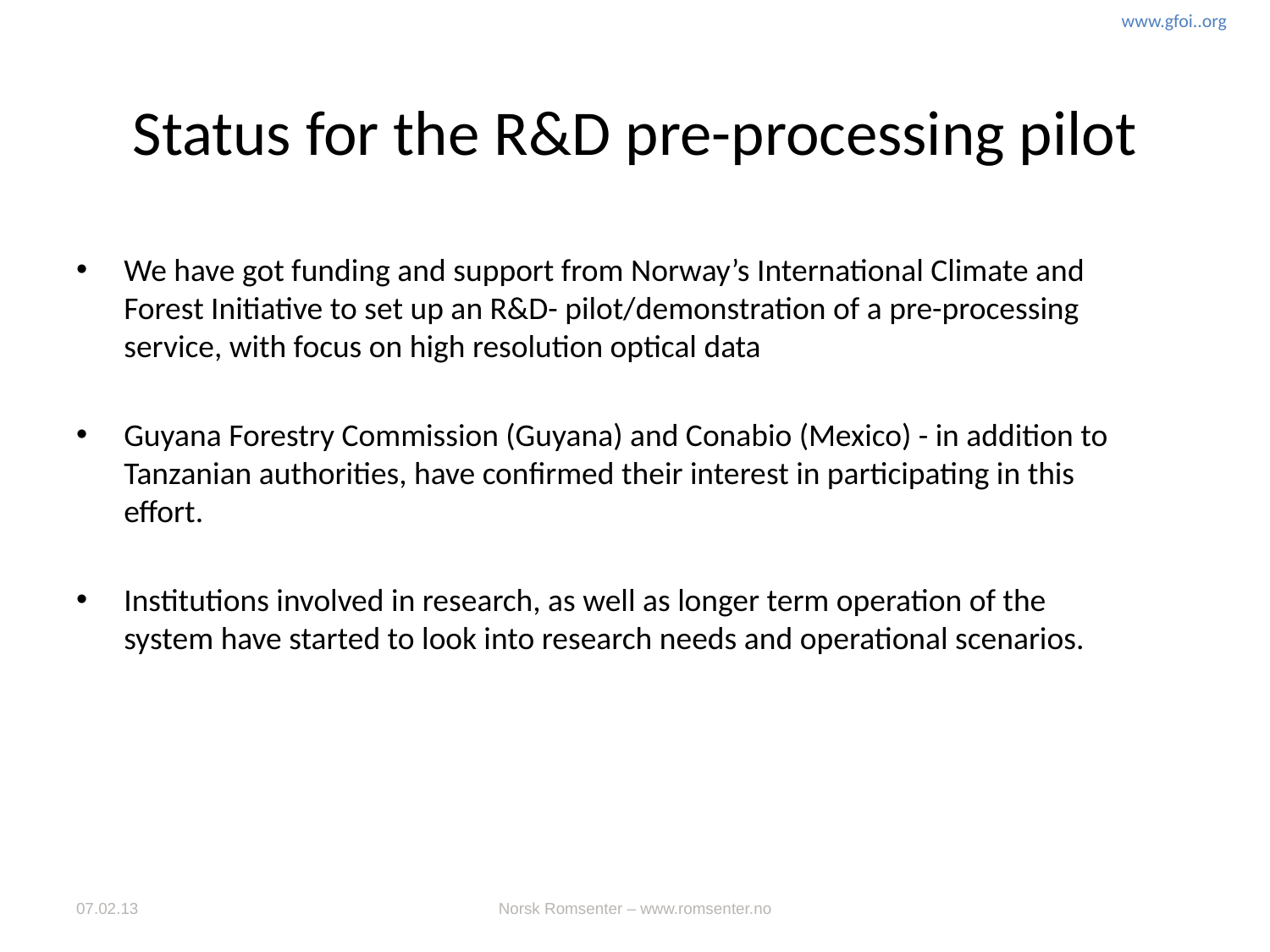

# Status for the R&D pre-processing pilot
We have got funding and support from Norway’s International Climate and Forest Initiative to set up an R&D- pilot/demonstration of a pre-processing service, with focus on high resolution optical data

Guyana Forestry Commission (Guyana) and Conabio (Mexico) - in addition to Tanzanian authorities, have confirmed their interest in participating in this effort.

Institutions involved in research, as well as longer term operation of the system have started to look into research needs and operational scenarios.

07.02.13
Norsk Romsenter – www.romsenter.no